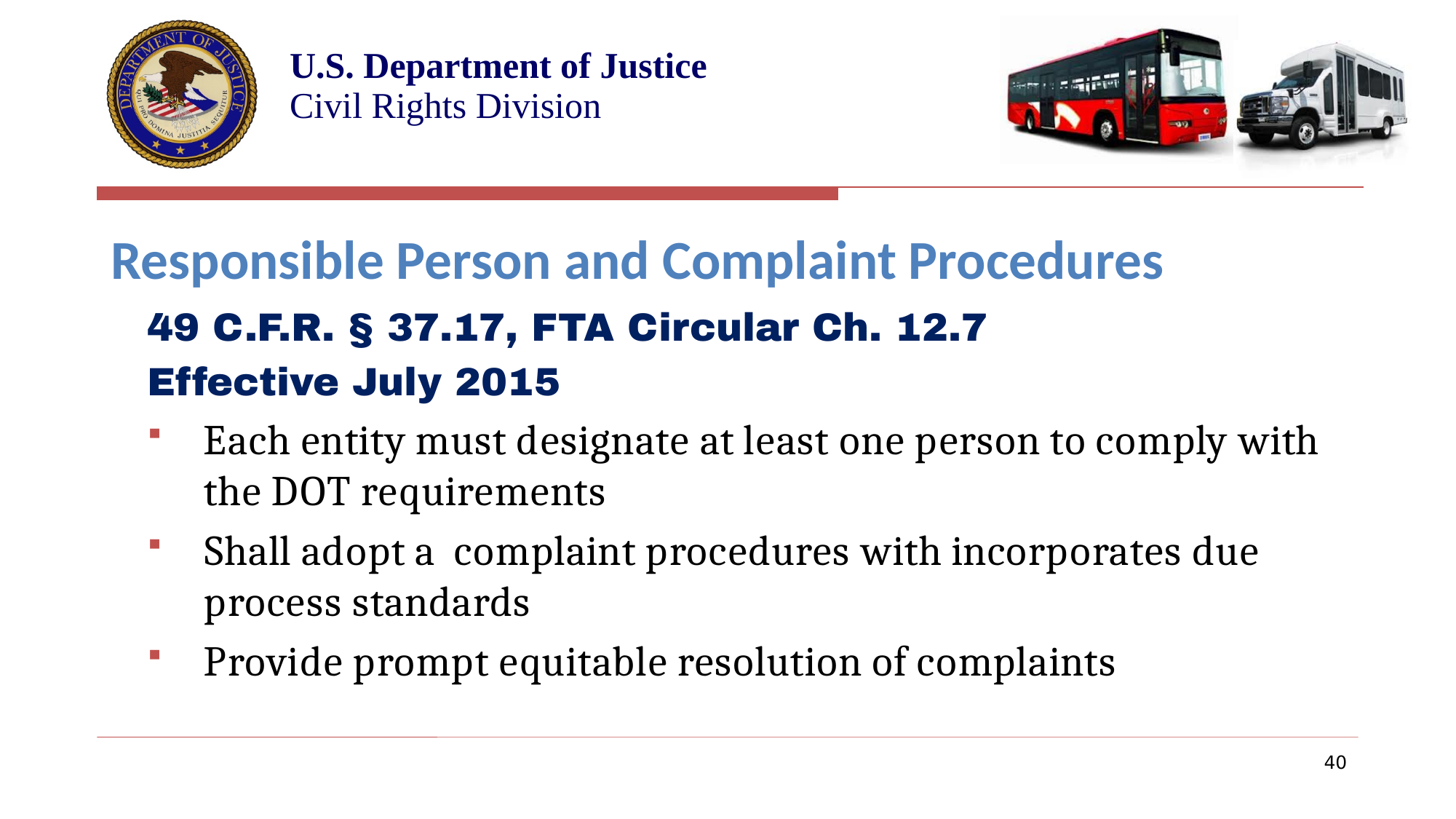

# Responsible Person and Complaint Procedures
49 C.F.R. § 37.17, FTA Circular Ch. 12.7
Effective July 2015
Each entity must designate at least one person to comply with the DOT requirements
Shall adopt a  complaint procedures with incorporates due process standards
Provide prompt equitable resolution of complaints
40